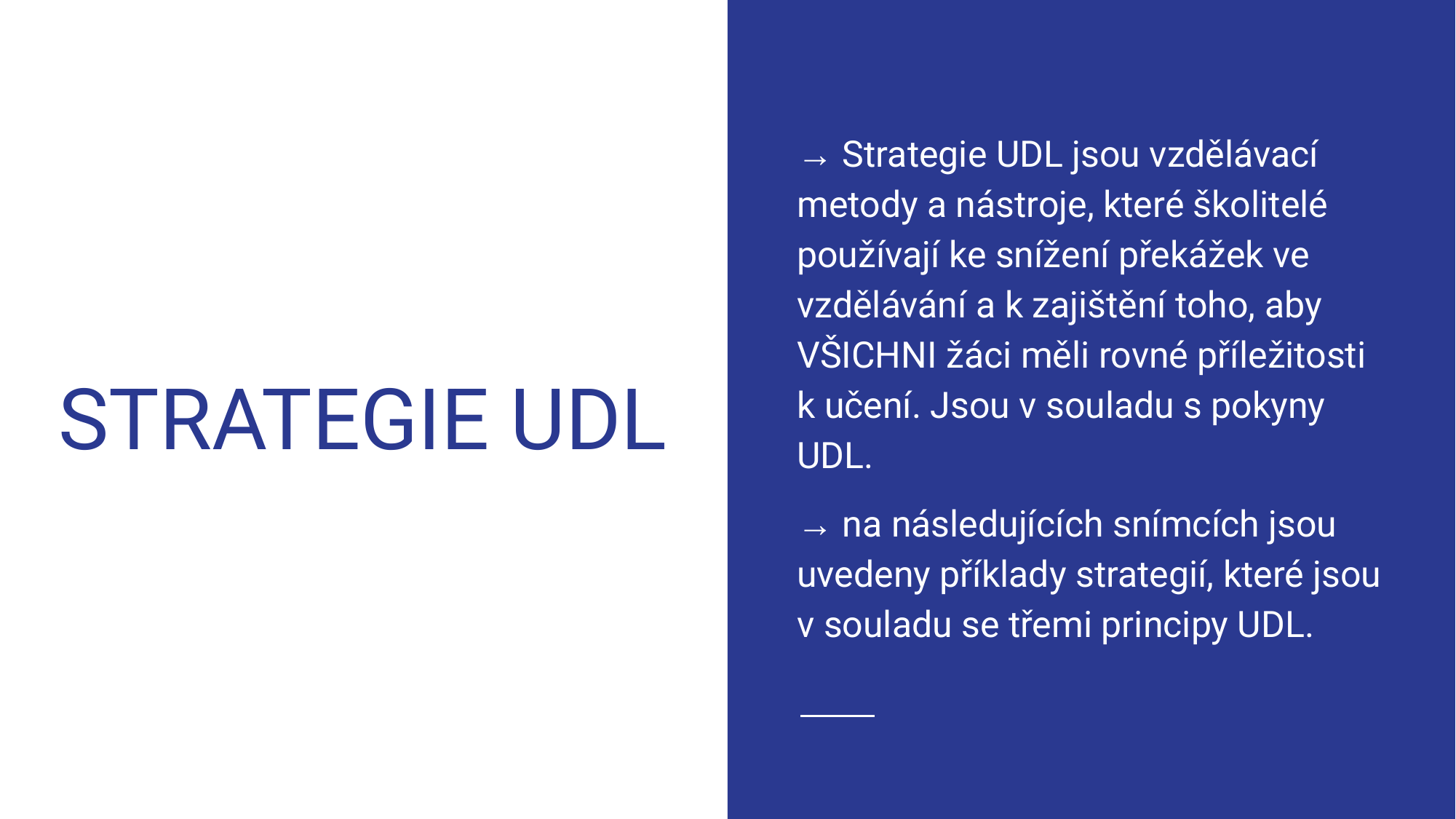

→ Strategie UDL jsou vzdělávací metody a nástroje, které školitelé používají ke snížení překážek ve vzdělávání a k zajištění toho, aby VŠICHNI žáci měli rovné příležitosti k učení. Jsou v souladu s pokyny UDL.
→ na následujících snímcích jsou uvedeny příklady strategií, které jsou v souladu se třemi principy UDL.
# STRATEGIE UDL